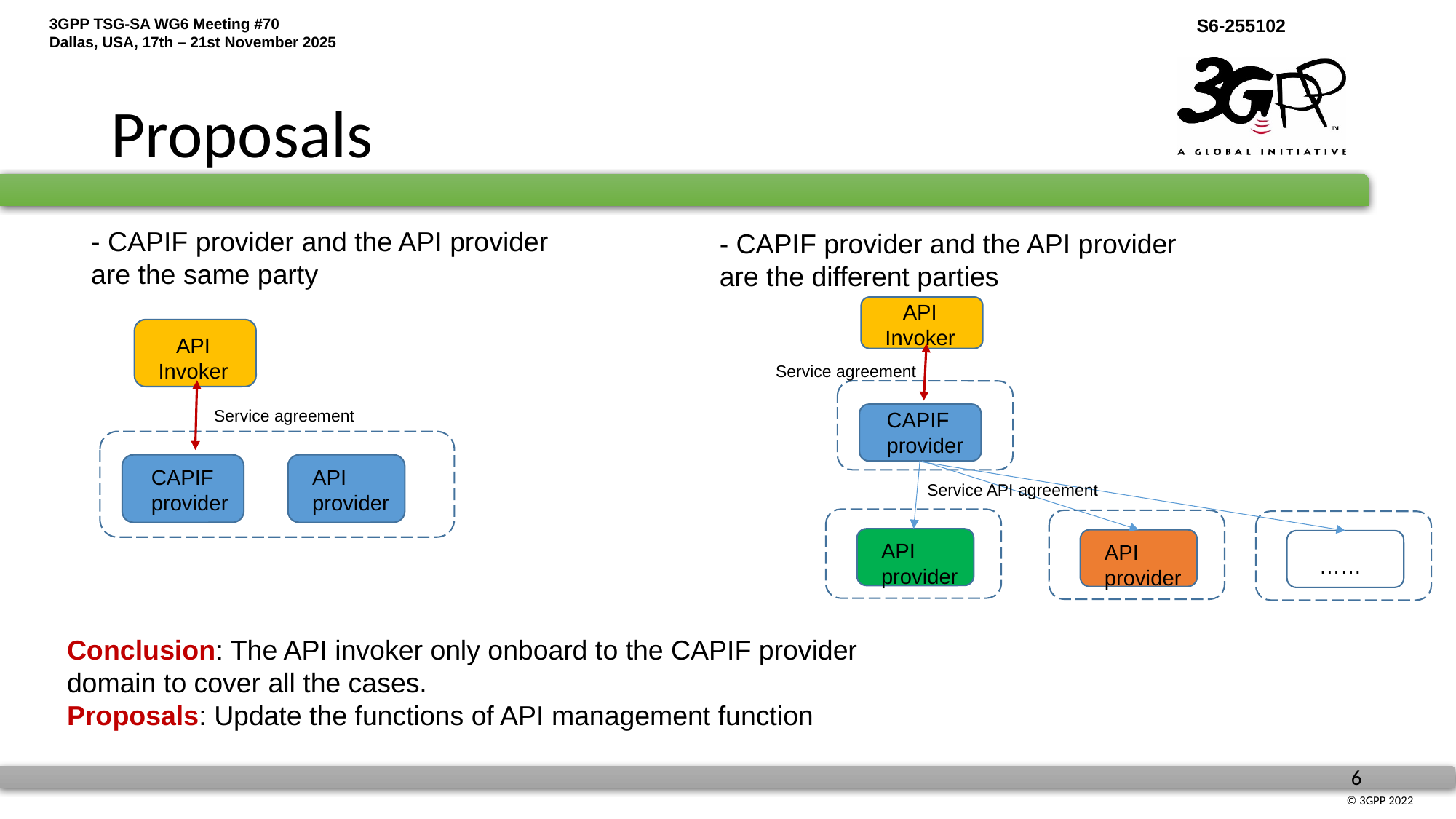

# Proposals

- CAPIF provider and the API provider are the same party
- CAPIF provider and the API provider are the different parties
API Invoker

API Invoker
Service agreement

Service agreement
CAPIF provider

CAPIF provider
API provider
Service API agreement

API provider
API provider
……
Conclusion: The API invoker only onboard to the CAPIF provider domain to cover all the cases.
Proposals: Update the functions of API management function